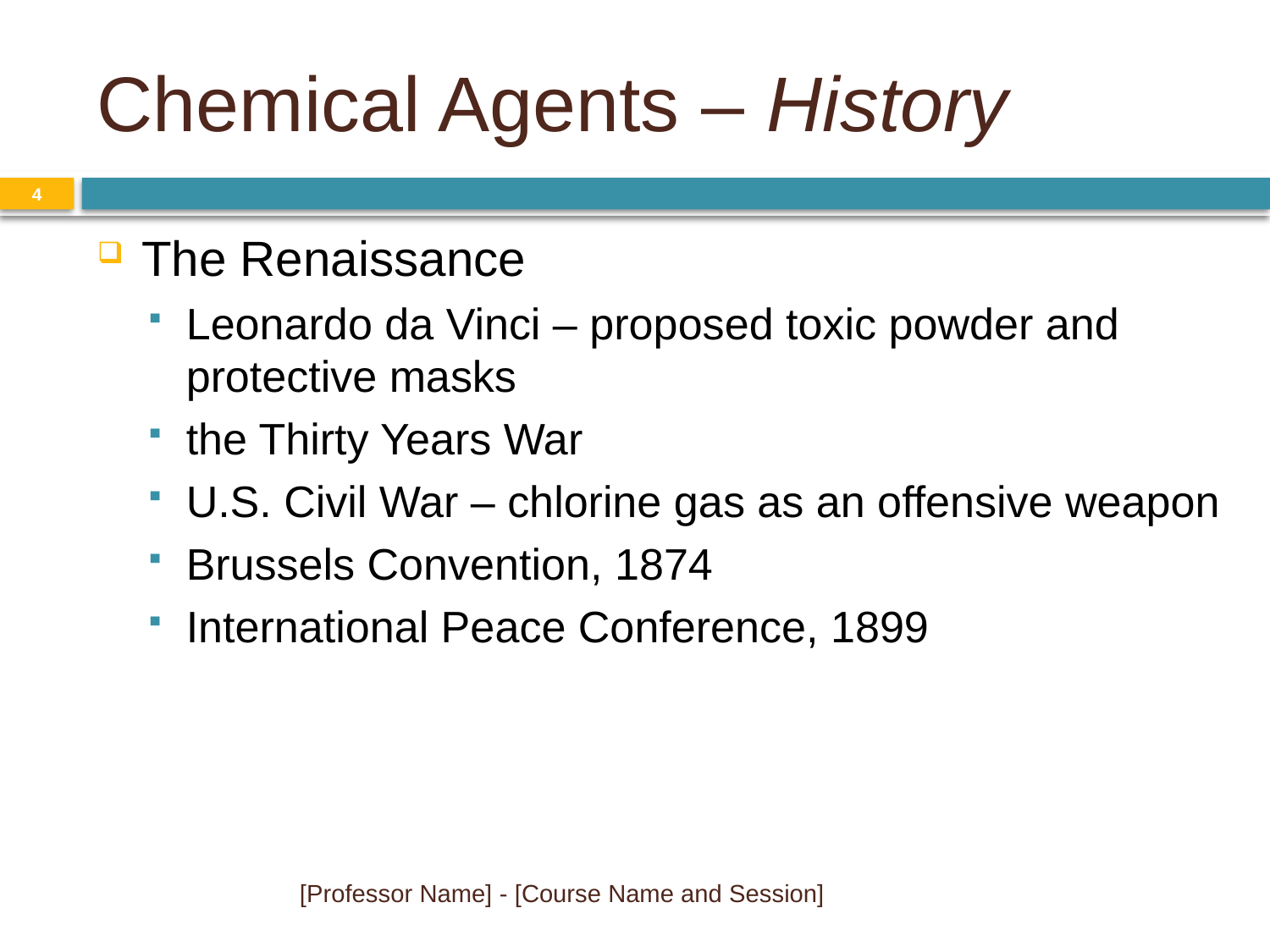

# Chemical Agents – History
4
The Renaissance
Leonardo da Vinci – proposed toxic powder and protective masks
the Thirty Years War
U.S. Civil War – chlorine gas as an offensive weapon
Brussels Convention, 1874
International Peace Conference, 1899
[Professor Name] - [Course Name and Session]